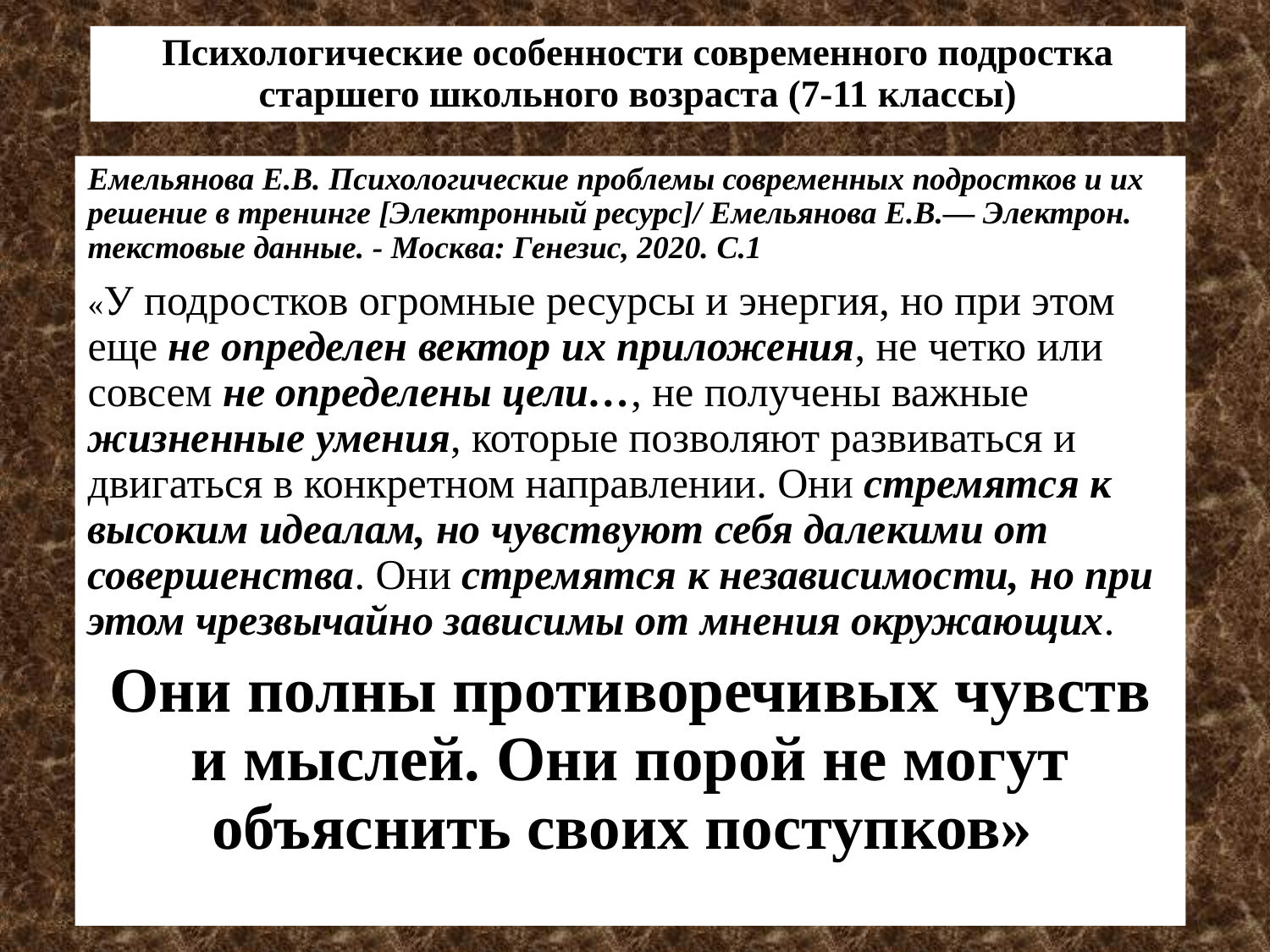

# Психологические особенности современного подростка старшего школьного возраста (7-11 классы)
Емельянова Е.В. Психологические проблемы современных подростков и их решение в тренинге [Электронный ресурс]/ Емельянова Е.В.— Электрон. текстовые данные. - Москва: Генезис, 2020. С.1
«У подростков огромные ресурсы и энергия, но при этом еще не определен вектор их приложения, не четко или совсем не определены цели…, не получены важные жизненные умения, которые позволяют развиваться и двигаться в конкретном направлении. Они стремятся к высоким идеалам, но чувствуют себя далекими от совершенства. Они стремятся к независимости, но при этом чрезвычайно зависимы от мнения окружающих.
Они полны противоречивых чувств и мыслей. Они порой не могут объяснить своих поступков»